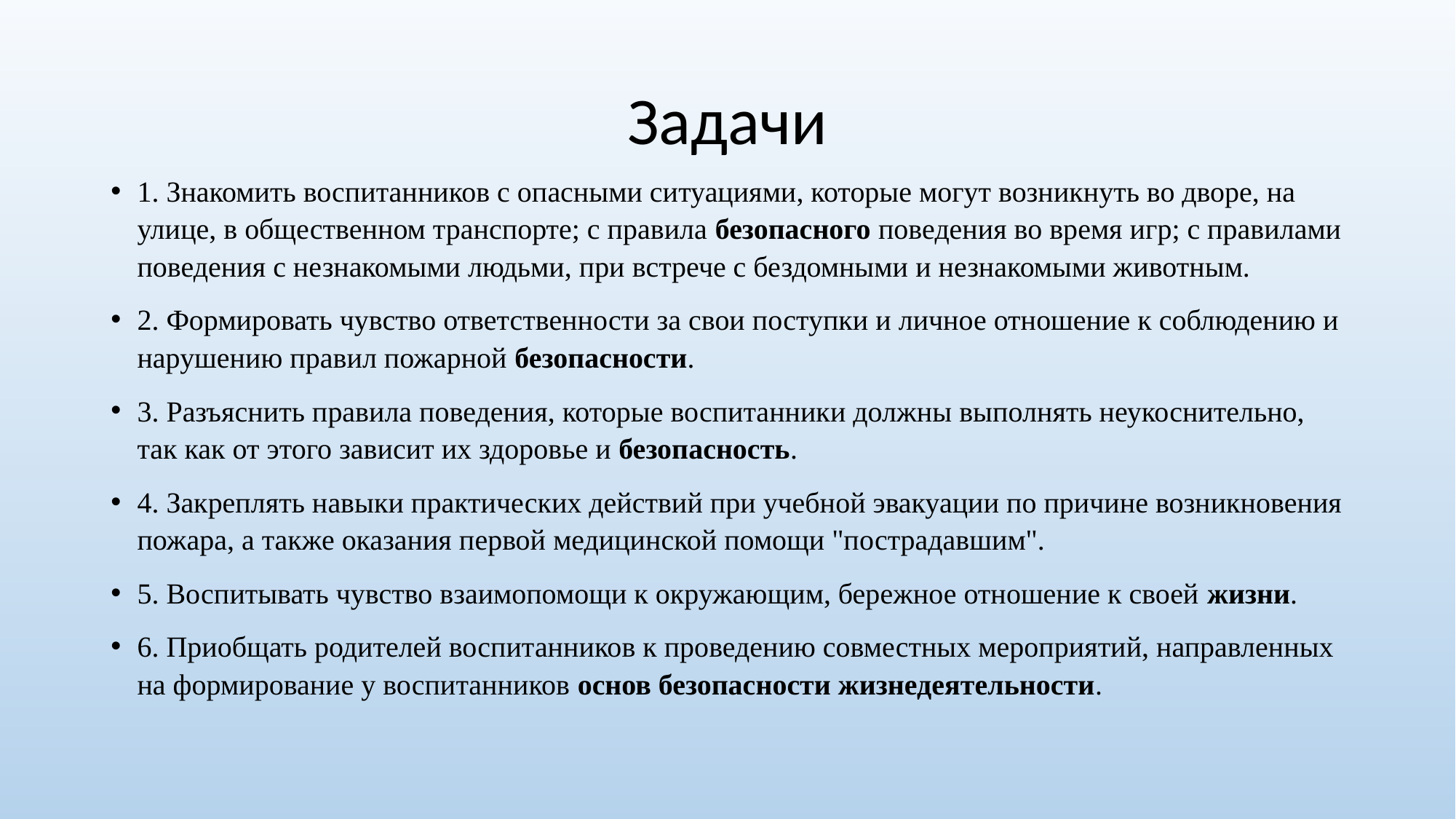

# Задачи
1. Знакомить воспитанников с опасными ситуациями, которые могут возникнуть во дворе, на улице, в общественном транспорте; с правила безопасного поведения во время игр; с правилами поведения с незнакомыми людьми, при встрече с бездомными и незнакомыми животным.
2. Формировать чувство ответственности за свои поступки и личное отношение к соблюдению и нарушению правил пожарной безопасности.
3. Разъяснить правила поведения, которые воспитанники должны выполнять неукоснительно, так как от этого зависит их здоровье и безопасность.
4. Закреплять навыки практических действий при учебной эвакуации по причине возникновения пожара, а также оказания первой медицинской помощи "пострадавшим".
5. Воспитывать чувство взаимопомощи к окружающим, бережное отношение к своей жизни.
6. Приобщать родителей воспитанников к проведению совместных мероприятий, направленных на формирование у воспитанников основ безопасности жизнедеятельности.